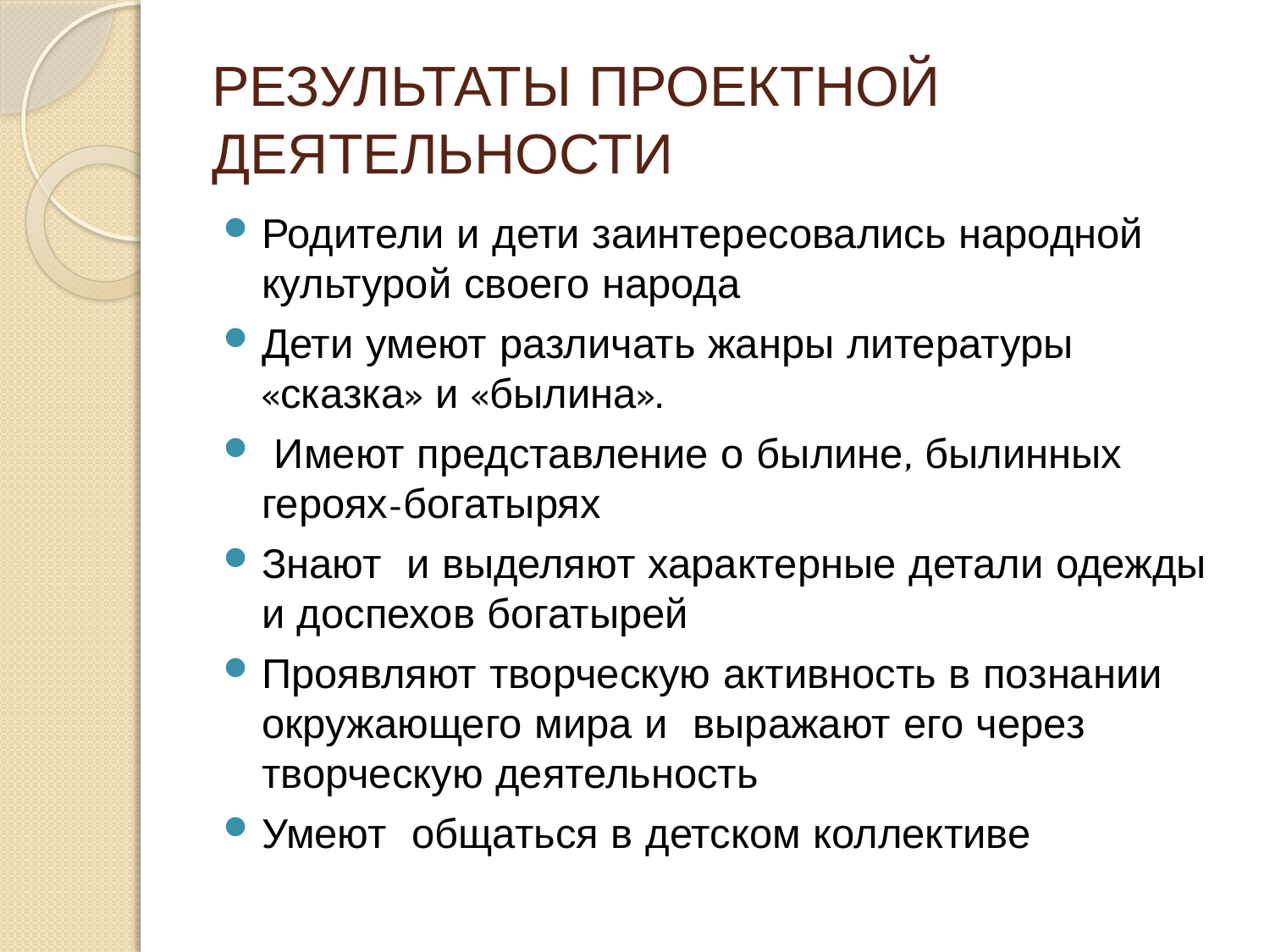

# РЕЗУЛЬТАТЫ ПРОЕКТНОЙ ДЕЯТЕЛЬНОСТИ
Родители и дети заинтересовались народной культурой своего народа
Дети умеют различать жанры литературы «сказка» и «былина».
 Имеют представление о былине, былинных героях-богатырях
Знают  и выделяют характерные детали одежды и доспехов богатырей
Проявляют творческую активность в познании окружающего мира и  выражают его через творческую деятельность
Умеют  общаться в детском коллективе